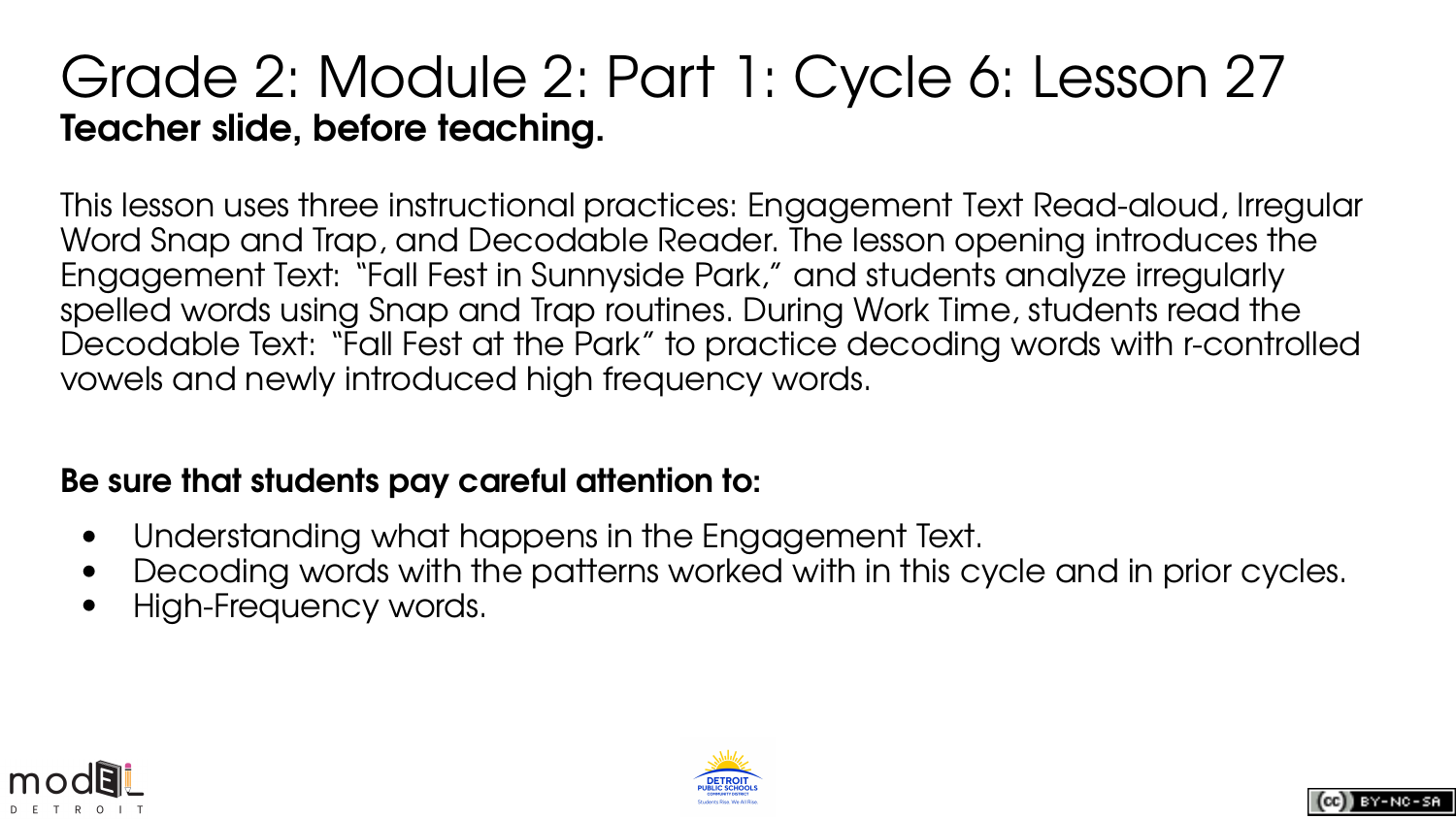

# Grade 2: Module 2: Part 1: Cycle 6: Lesson 27
Teacher slide, before teaching.
This lesson uses three instructional practices: Engagement Text Read-aloud, Irregular Word Snap and Trap, and Decodable Reader. The lesson opening introduces the Engagement Text: “Fall Fest in Sunnyside Park,” and students analyze irregularly spelled words using Snap and Trap routines. During Work Time, students read the Decodable Text: “Fall Fest at the Park” to practice decoding words with r-controlled vowels and newly introduced high frequency words.

Be sure that students pay careful attention to:
Understanding what happens in the Engagement Text.
Decoding words with the patterns worked with in this cycle and in prior cycles.
High-Frequency words.